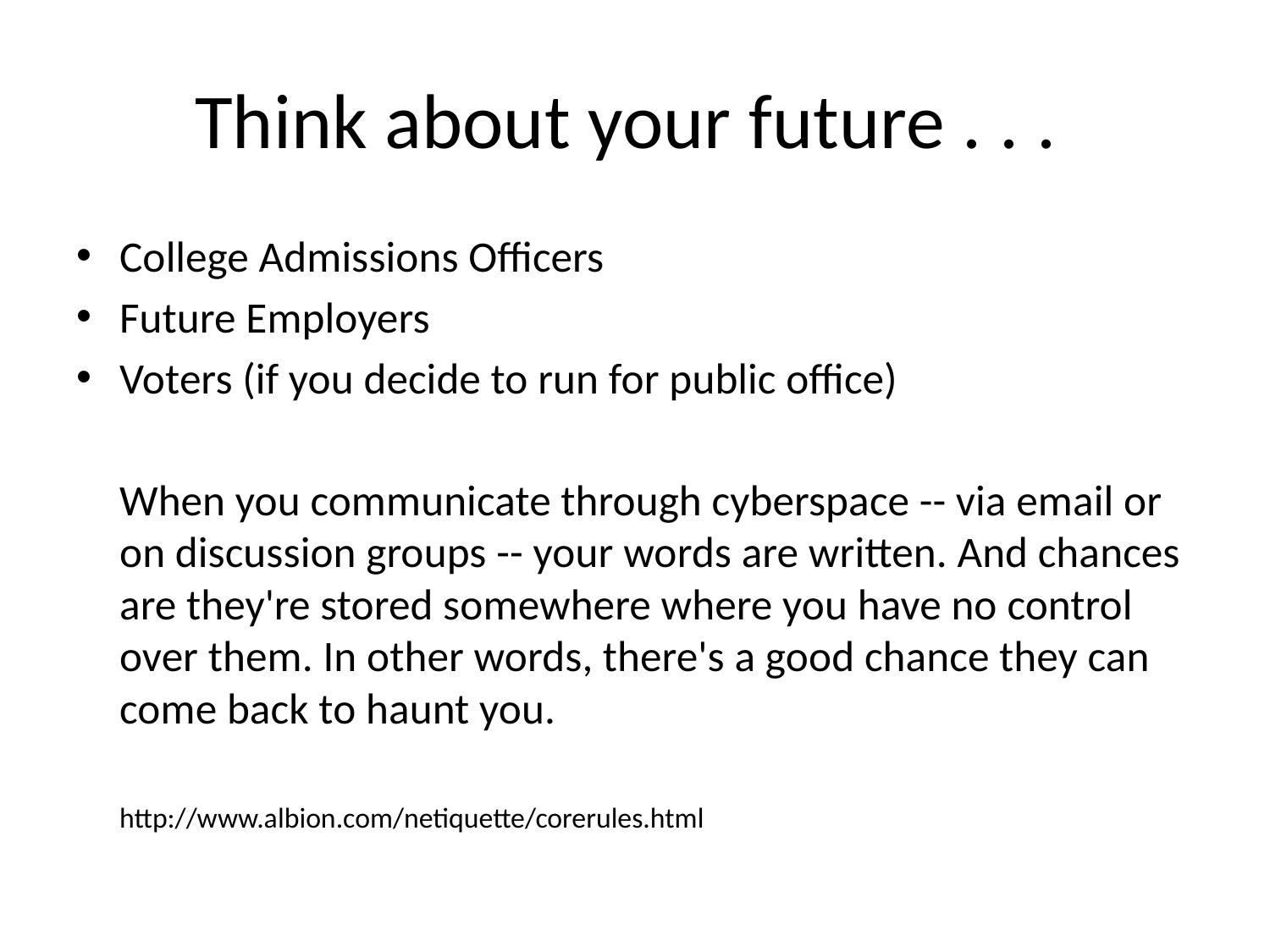

# Think about your future . . .
College Admissions Officers
Future Employers
Voters (if you decide to run for public office)

	When you communicate through cyberspace -- via email or on discussion groups -- your words are written. And chances are they're stored somewhere where you have no control over them. In other words, there's a good chance they can come back to haunt you.

	http://www.albion.com/netiquette/corerules.html